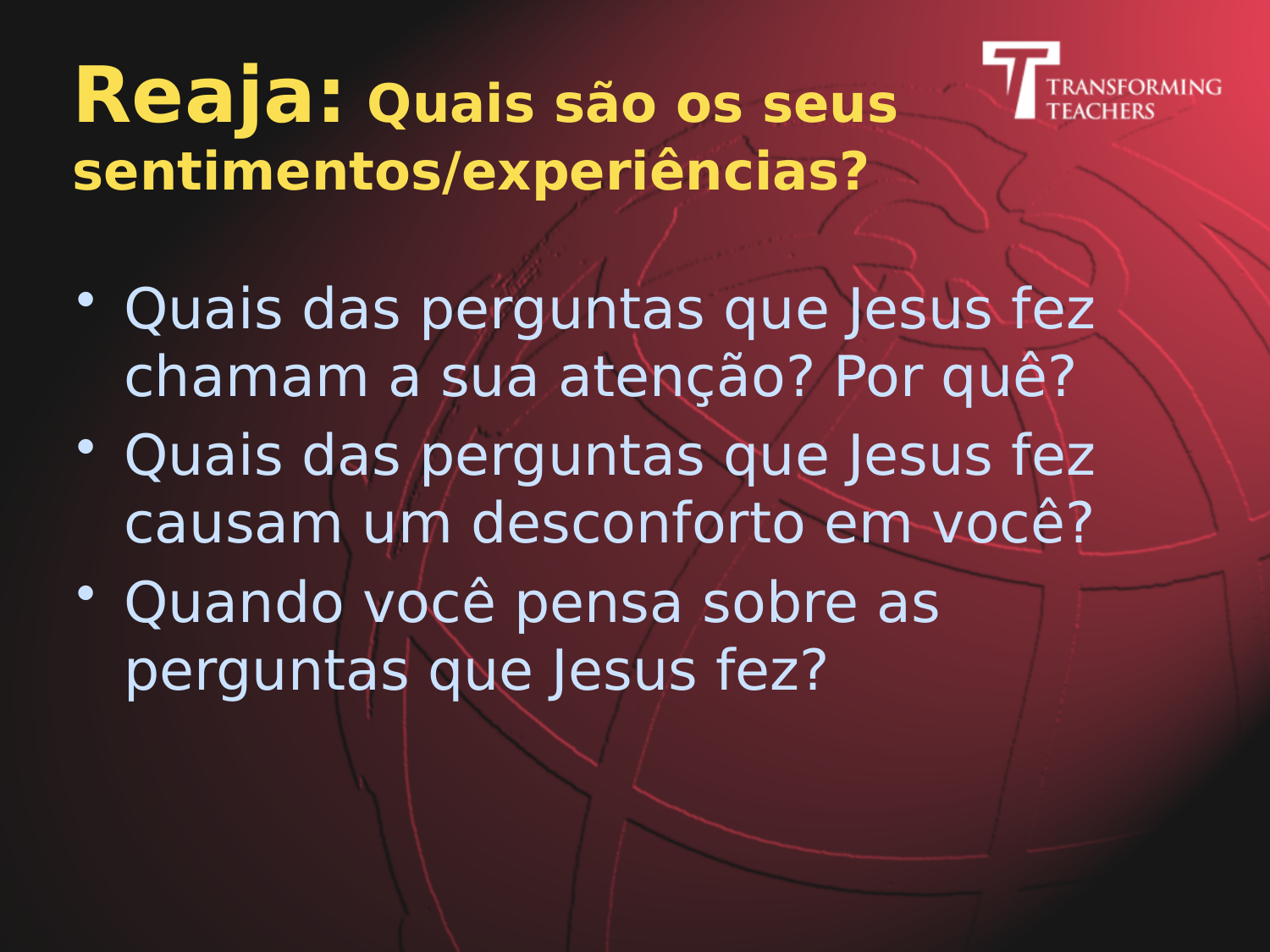

# Reaja: Quais são os seus sentimentos/experiências?
Quais das perguntas que Jesus fez chamam a sua atenção? Por quê?
Quais das perguntas que Jesus fez causam um desconforto em você?
Quando você pensa sobre as perguntas que Jesus fez?